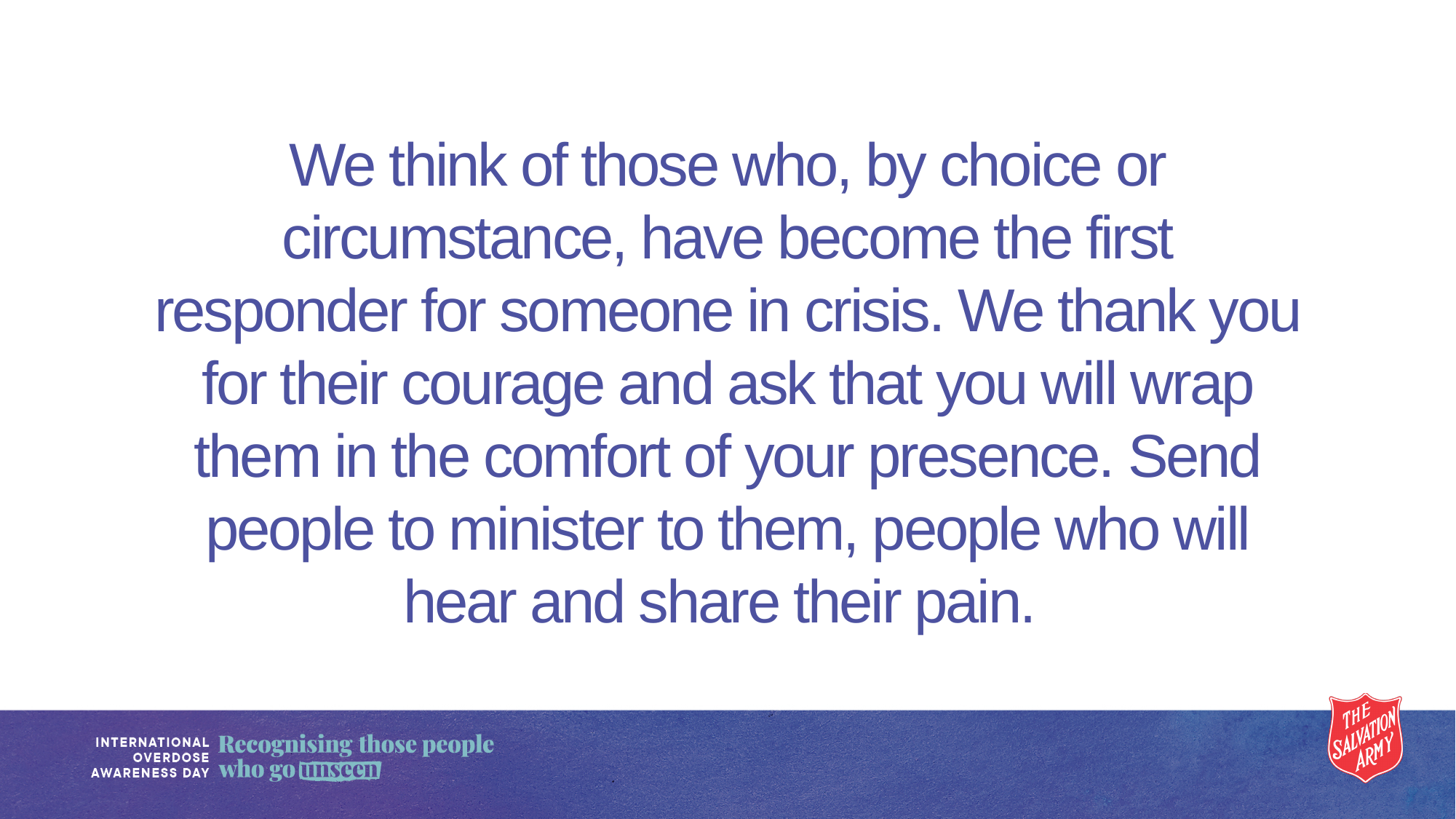

# We think of those who, by choice or circumstance, have become the first responder for someone in crisis. We thank you for their courage and ask that you will wrap them in the comfort of your presence. Send people to minister to them, people who will hear and share their pain.